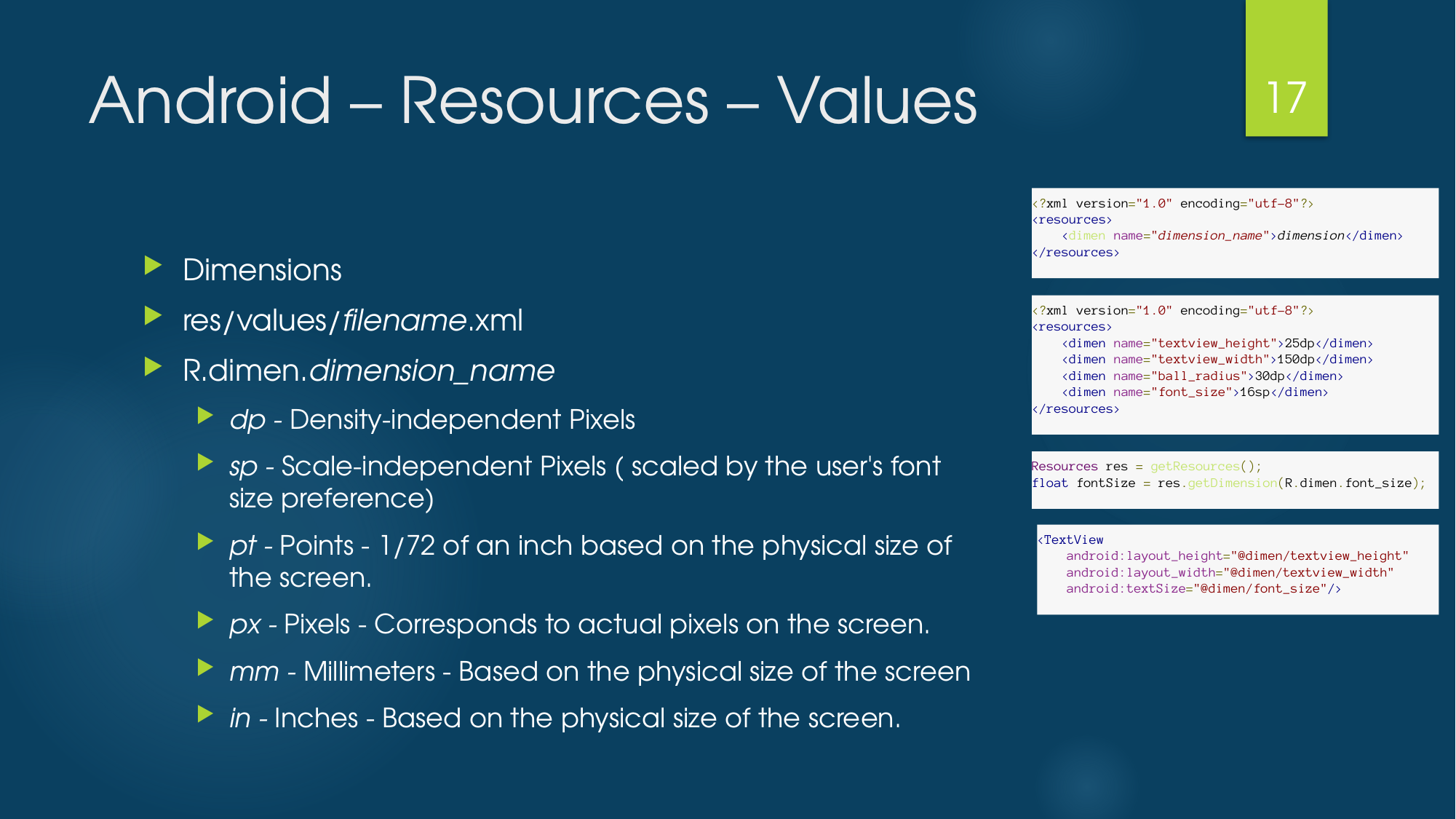

17
# Android – Resources – Values
<?xml version="1.0" encoding="utf-8"?>
<resources>
    <dimen name="dimension_name">dimension</dimen>
</resources>
Dimensions
res/values/filename.xml
R.dimen.dimension_name
dp - Density-independent Pixels
sp - Scale-independent Pixels ( scaled by the user's font size preference)
pt - Points - 1/72 of an inch based on the physical size of the screen.
px - Pixels - Corresponds to actual pixels on the screen.
mm - Millimeters - Based on the physical size of the screen
in - Inches - Based on the physical size of the screen.
<?xml version="1.0" encoding="utf-8"?>
<resources>
    <dimen name="textview_height">25dp</dimen>
    <dimen name="textview_width">150dp</dimen>
    <dimen name="ball_radius">30dp</dimen>
    <dimen name="font_size">16sp</dimen>
</resources>
Resources res = getResources();
float fontSize = res.getDimension(R.dimen.font_size);
<TextView
    android:layout_height="@dimen/textview_height"
    android:layout_width="@dimen/textview_width"
    android:textSize="@dimen/font_size"/>